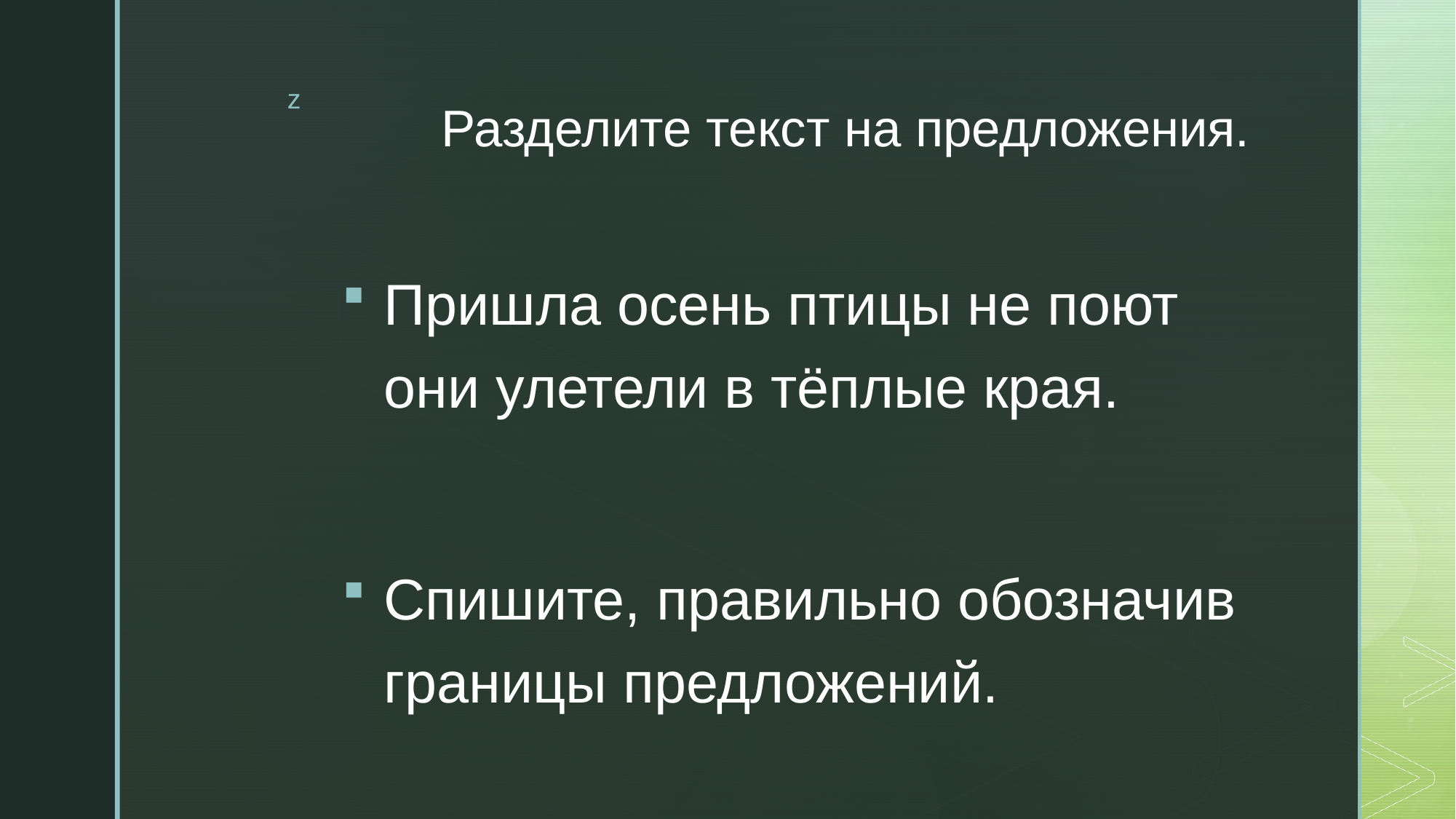

# Разделите текст на предложения.
Пришла осень птицы не поют они улетели в тёплые края.

Спишите, правильно обозначив границы предложений.